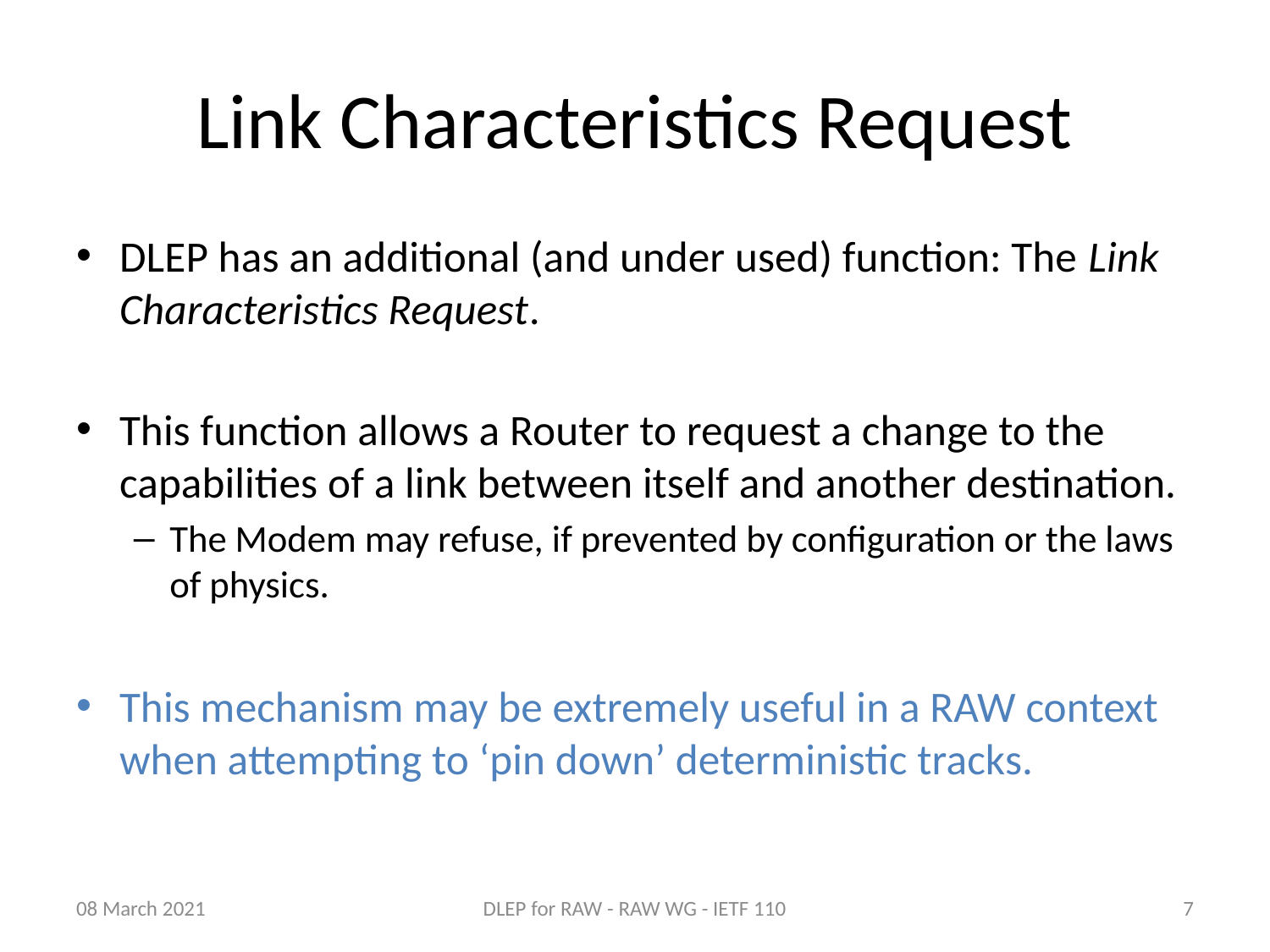

# Link Characteristics Request
DLEP has an additional (and under used) function: The Link Characteristics Request.

This function allows a Router to request a change to the capabilities of a link between itself and another destination.
The Modem may refuse, if prevented by configuration or the laws of physics.

This mechanism may be extremely useful in a RAW context when attempting to ‘pin down’ deterministic tracks.
08 March 2021
DLEP for RAW - RAW WG - IETF 110
7